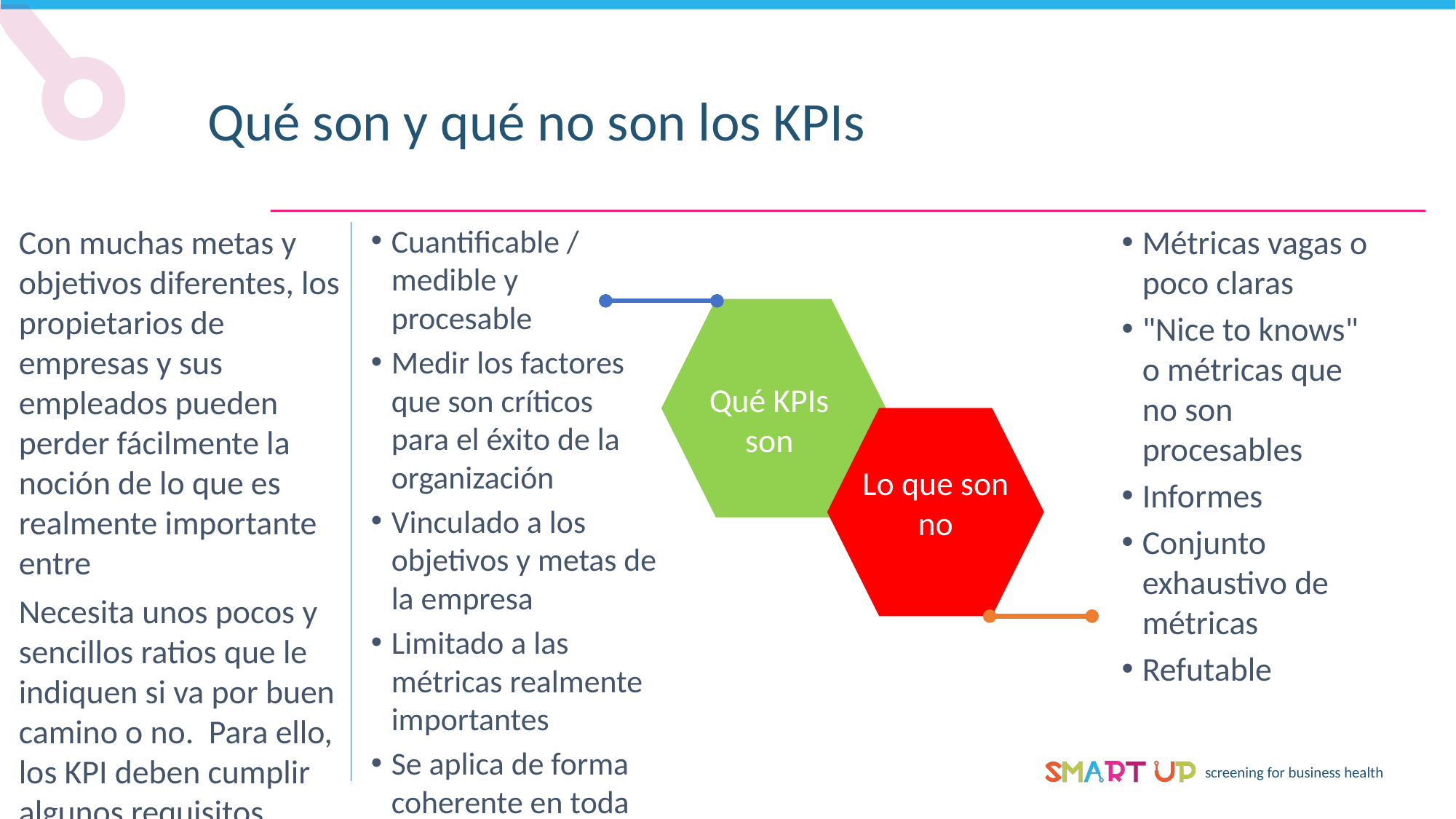

Qué son y qué no son los KPIs
Con muchas metas y objetivos diferentes, los propietarios de empresas y sus empleados pueden perder fácilmente la noción de lo que es realmente importante entre
Necesita unos pocos y sencillos ratios que le indiquen si va por buen camino o no.  Para ello, los KPI deben cumplir algunos requisitos básicos

Cuantificable / medible y procesable
Medir los factores que son críticos para el éxito de la organización
Vinculado a los objetivos y metas de la empresa
Limitado a las métricas realmente importantes
Se aplica de forma coherente en toda la empresa
Métricas vagas o poco claras
"Nice to knows" o métricas que no son procesables
Informes
Conjunto exhaustivo de métricas
Refutable

Qué KPIs
son

Lo que son
no